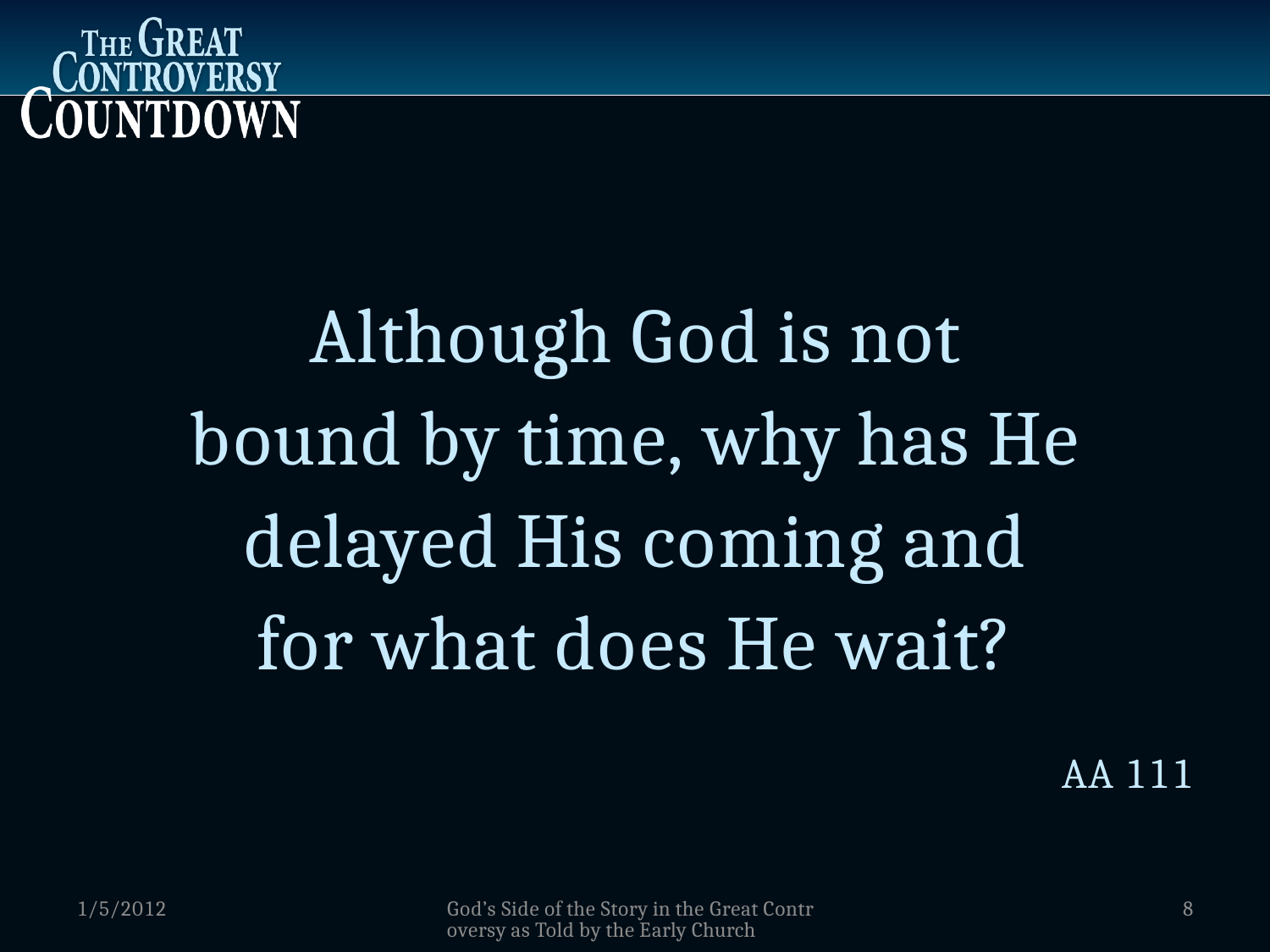

Although God is not
bound by time, why has He delayed His coming and
for what does He wait?

AA 111
1/5/2012
God’s Side of the Story in the Great Controversy as Told by the Early Church
8